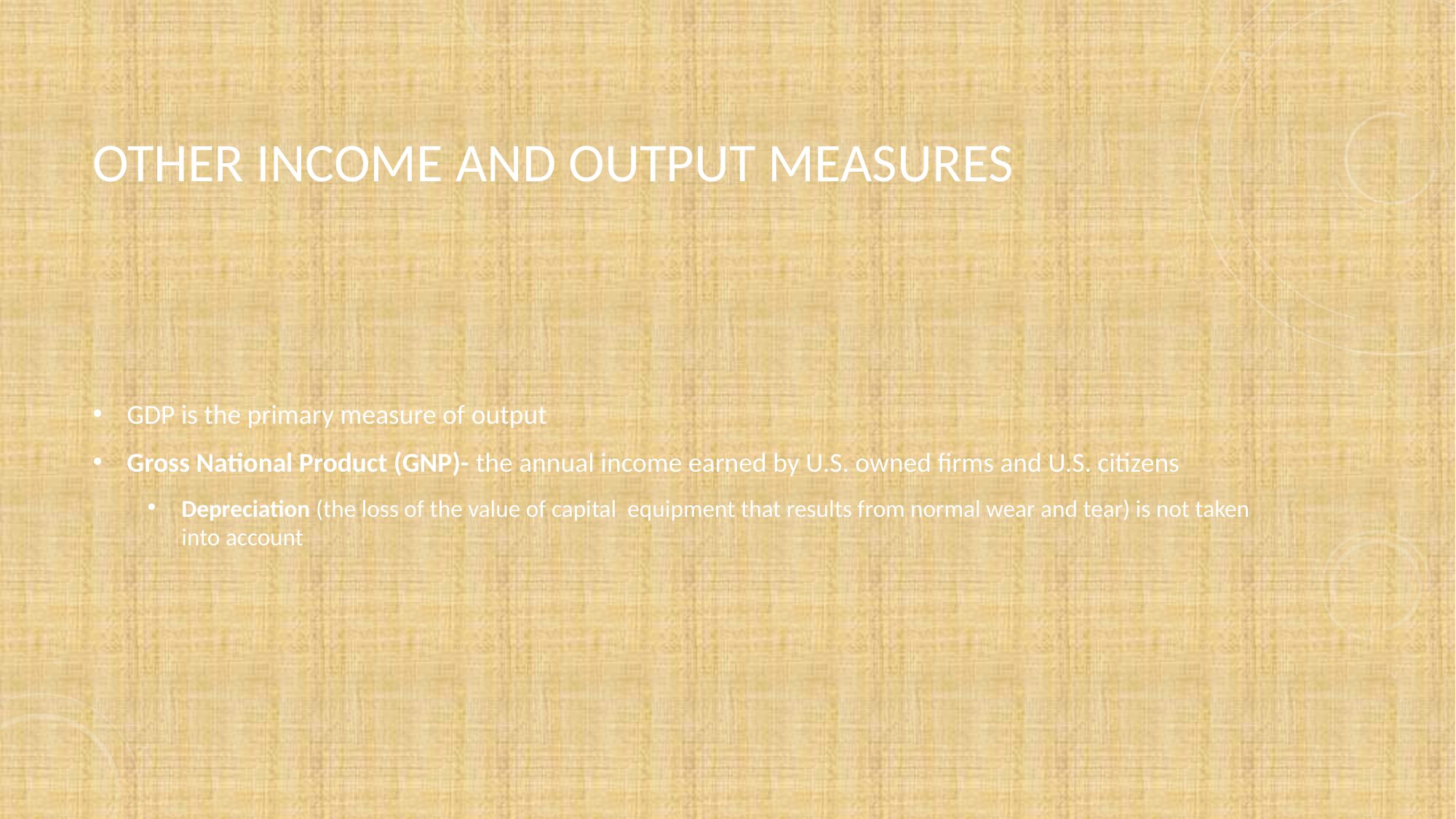

# Other Income and Output Measures
GDP is the primary measure of output
Gross National Product (GNP)- the annual income earned by U.S. owned firms and U.S. citizens
Depreciation (the loss of the value of capital  equipment that results from normal wear and tear) is not taken into account